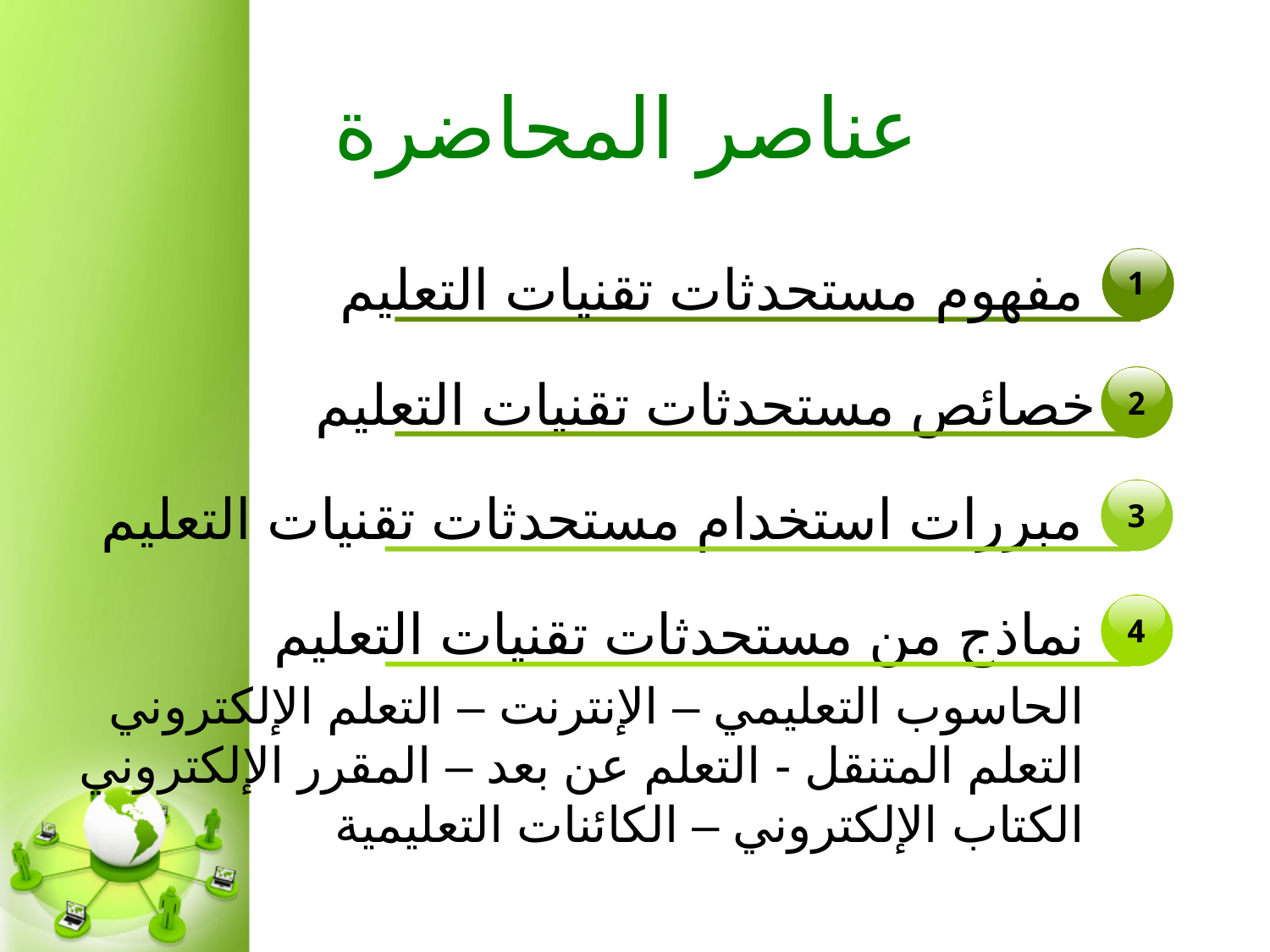

عناصر المحاضرة
1

مفهوم مستحدثات تقنيات التعليم

خصائص مستحدثات تقنيات التعليم
2

مبررات استخدام مستحدثات تقنيات التعليم
3

نماذج من مستحدثات تقنيات التعليم
4

الحاسوب التعليمي – الإنترنت – التعلم الإلكتروني
التعلم المتنقل - التعلم عن بعد – المقرر الإلكتروني
الكتاب الإلكتروني – الكائنات التعليمية